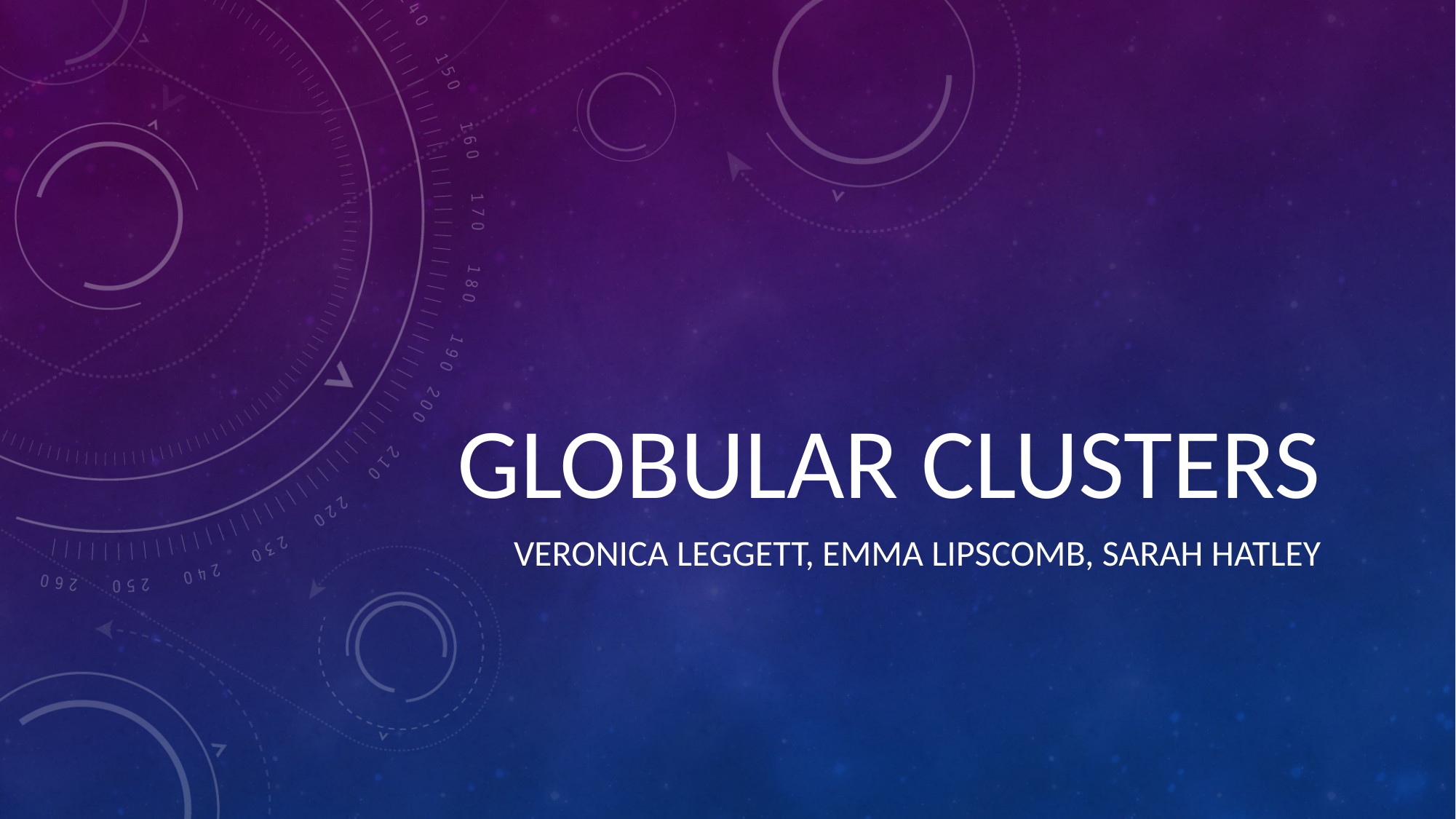

# Globular Clusters
Veronica Leggett, Emma Lipscomb, Sarah Hatley